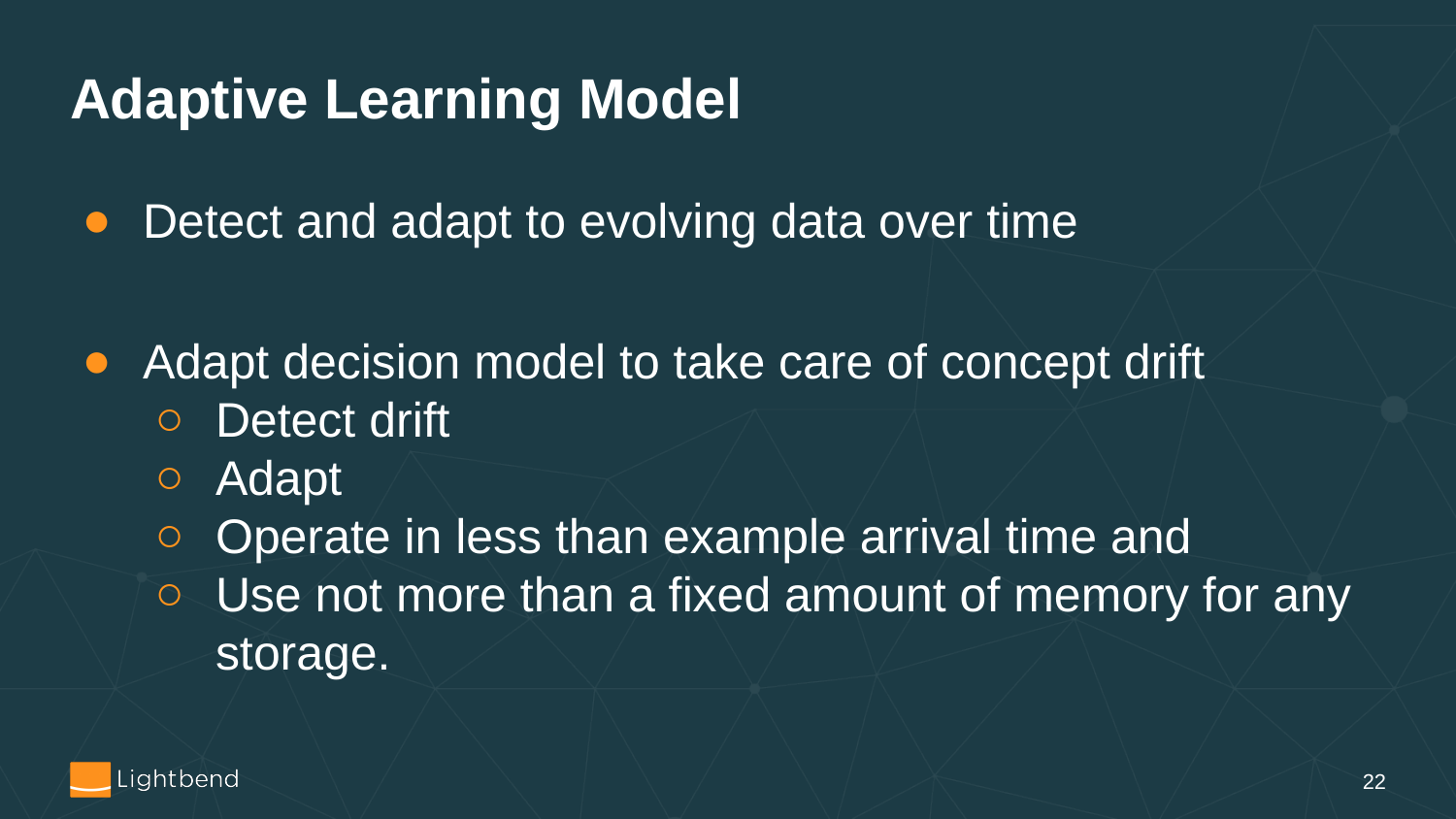

# Adaptive Learning Model
Detect and adapt to evolving data over time

Adapt decision model to take care of concept drift
Detect drift
Adapt
Operate in less than example arrival time and
Use not more than a fixed amount of memory for any storage.

22